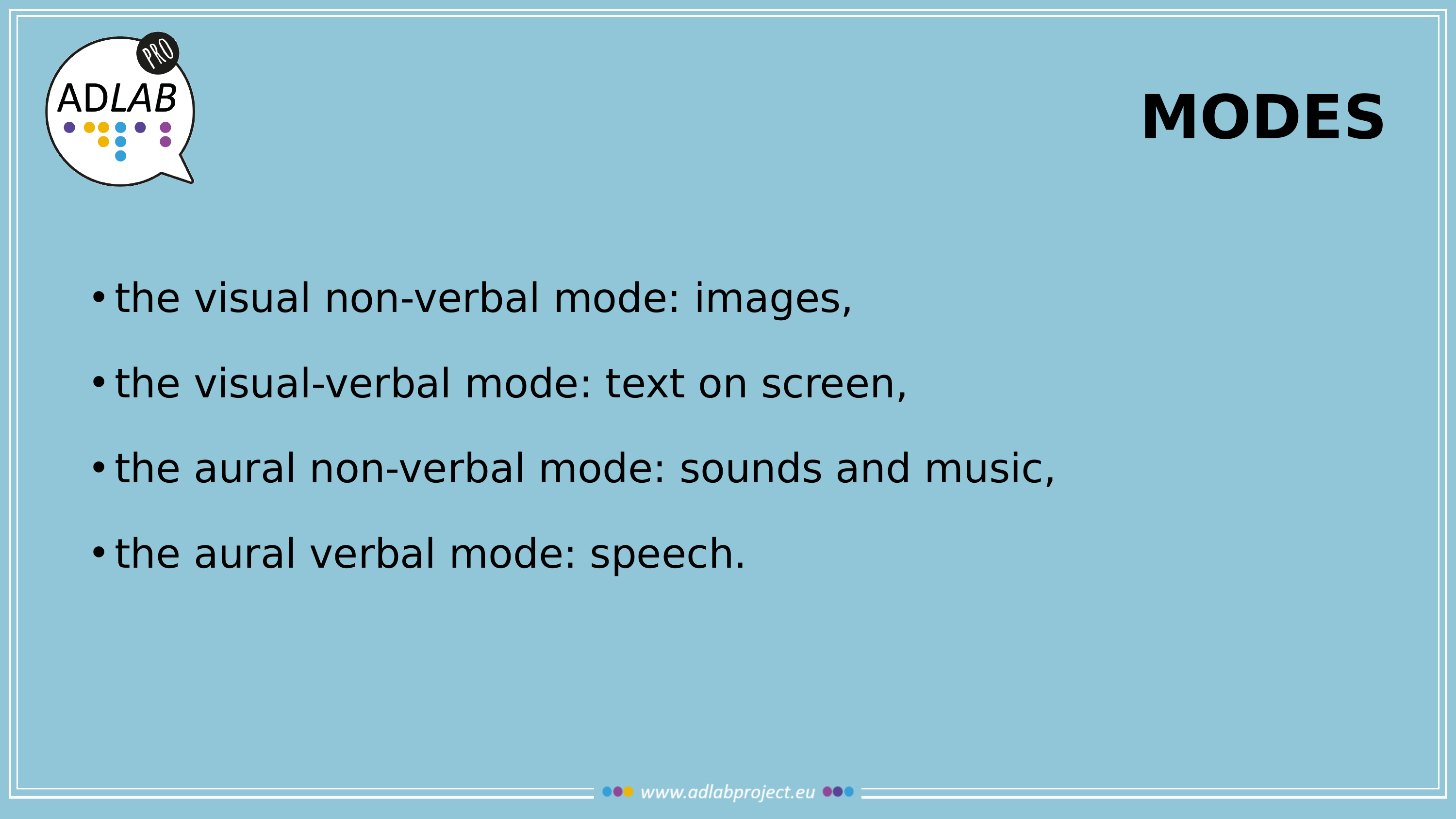

# MODES
the visual non-verbal mode: images,
the visual-verbal mode: text on screen,
the aural non-verbal mode: sounds and music,
the aural verbal mode: speech.